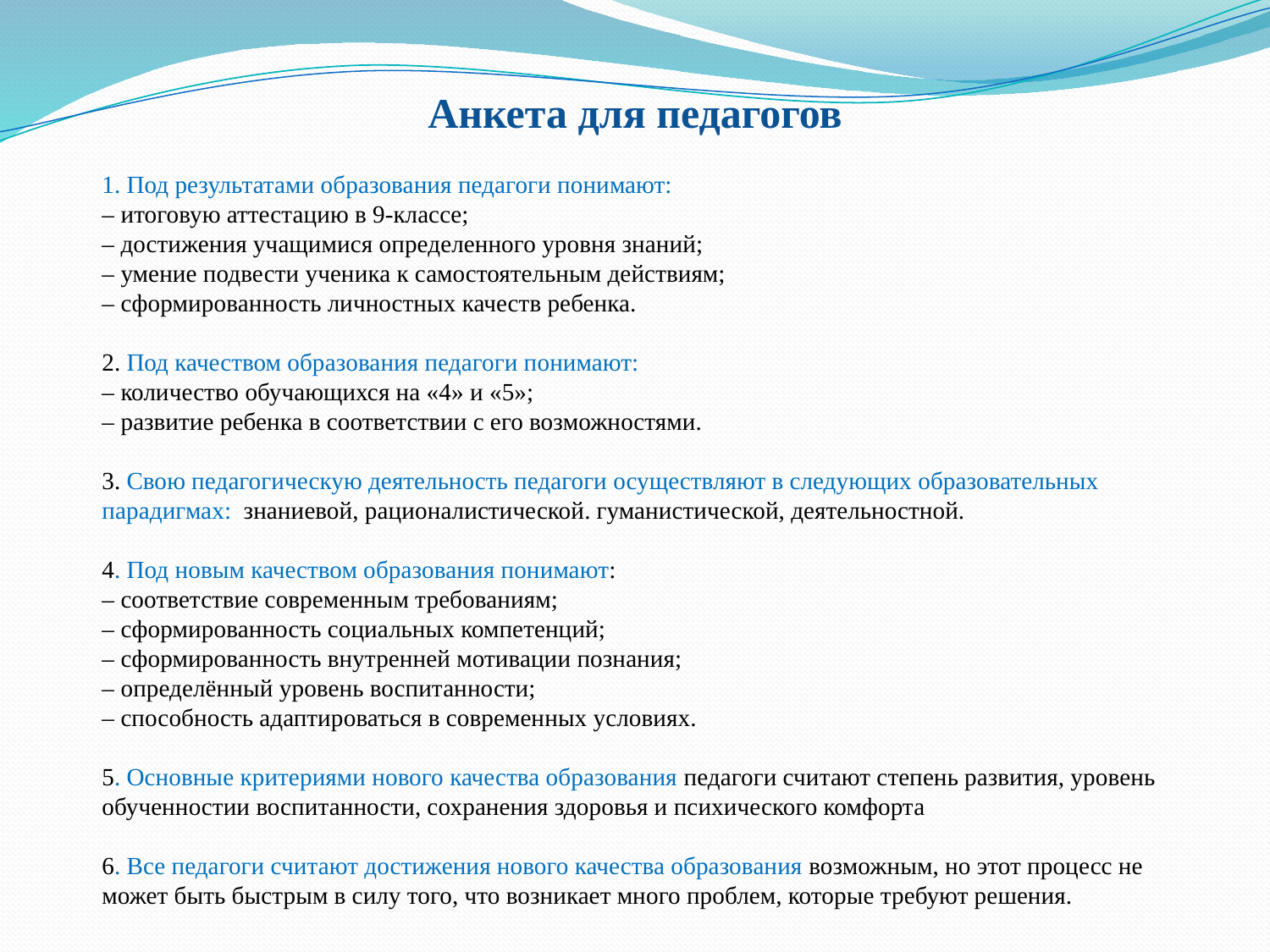

Анкета для педагогов
1. Под результатами образования педагоги понимают:
– итоговую аттестацию в 9-классе;
– достижения учащимися определенного уровня знаний;
– умение подвести ученика к самостоятельным действиям;
– сформированность личностных качеств ребенка.

2. Под качеством образования педагоги понимают:
– количество обучающихся на «4» и «5»;
– развитие ребенка в соответствии с его возможностями.

3. Свою педагогическую деятельность педагоги осуществляют в следующих образовательных  парадигмах:  знаниевой, рационалистической. гуманистической, деятельностной.

4. Под новым качеством образования понимают:
– соответствие современным требованиям;
– сформированность социальных компетенций;
– сформированность внутренней мотивации познания;
– определённый уровень воспитанности;
– способность адаптироваться в современных условиях.

5. Основные критериями нового качества образования педагоги считают степень развития, уровень обученностии воспитанности, сохранения здоровья и психического комфорта

6. Все педагоги считают достижения нового качества образования возможным, но этот процесс не может быть быстрым в силу того, что возникает много проблем, которые требуют решения.